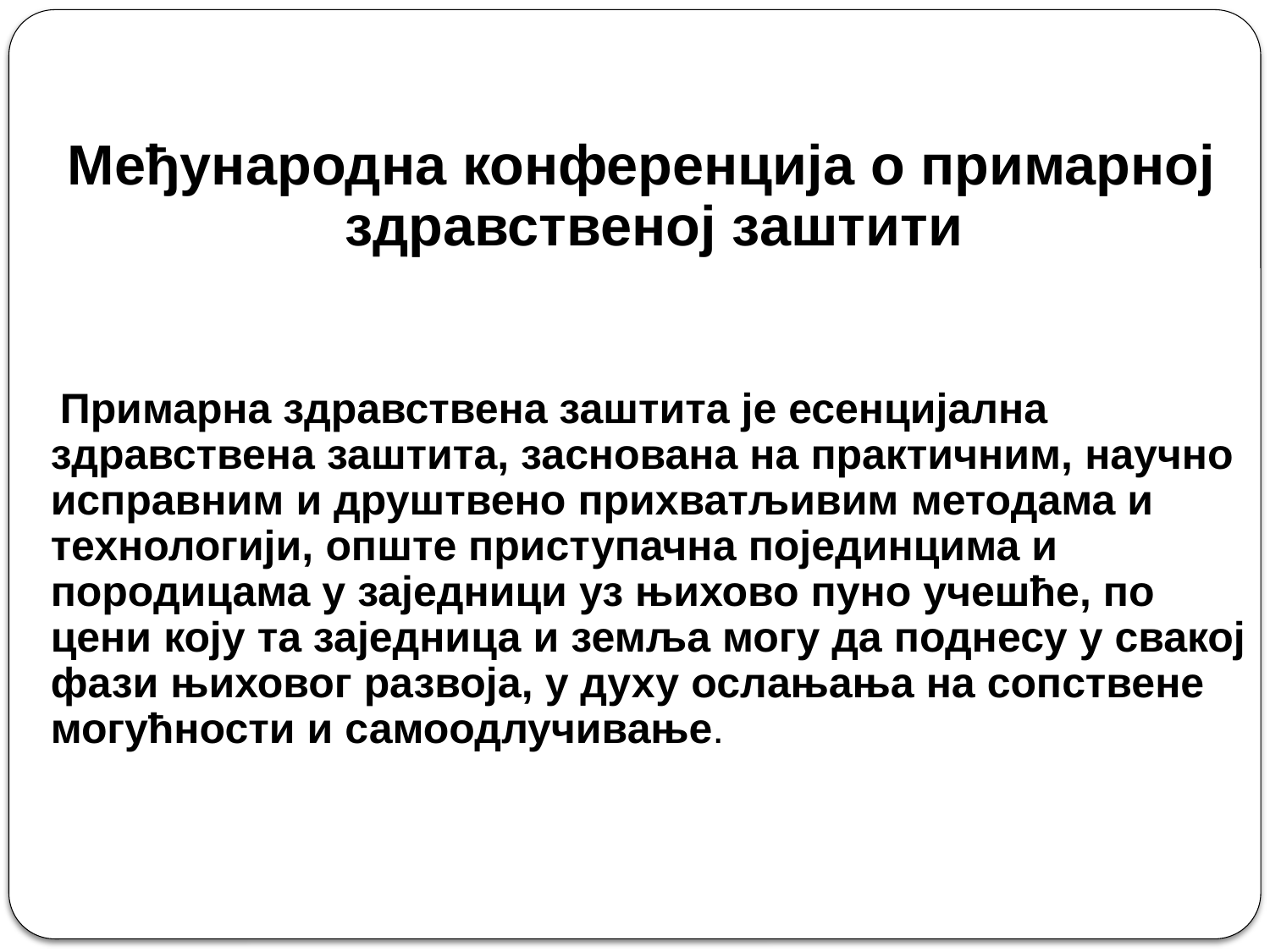

Међународна конференција о примарној здравственој заштити

    Примарна здравствена заштита је есенцијална здравствена заштита, заснована на практичним, научно исправним и друштвено прихватљивим методама и технологији, опште приступачна појединцима и породицама у заједници уз њихово пуно учешће, по цени коју та заједница и земља могу да поднесу у свакој фази њиховог развоја, у духу ослањања на сопствене могућности и самоодлучивање.